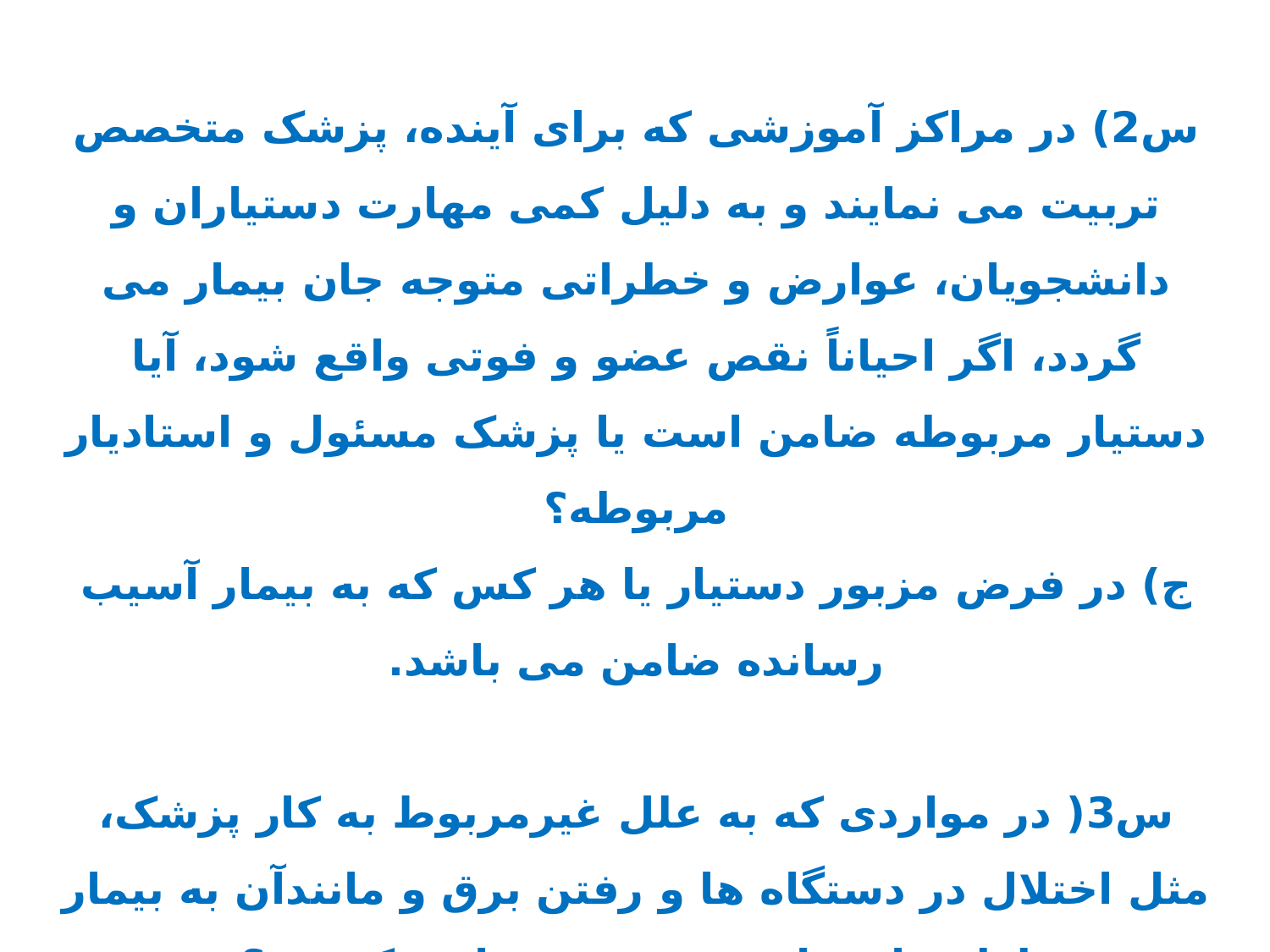

س2) در مراکز آموزشی که برای آینده، پزشک متخصص تربیت می نمایند و به دلیل کمی مهارت دستیاران و دانشجویان، عوارض و خطراتی متوجه جان بیمار می گردد، اگر احیاناً نقص عضو و فوتی واقع شود، آیا دستیار مربوطه ضامن است یا پزشک مسئول و استادیار مربوطه؟
ج) در فرض مزبور دستیار یا هر کس که به بیمار آسیب رسانده ضامن می باشد.

س3( در مواردی که به علل غیرمربوط به کار پزشک، مثل اختلال در دستگاه ها و رفتن برق و مانندآن به بیمار لطمه ای وارد می شود، ضامن کیست؟
ج. در فرض مرقوم پزشک ضامن نیست و کسی که در بررسی دستگاه ها و وصل برق ذخیره و از این قبیل کوتاهی کرده ضامن می باشد.